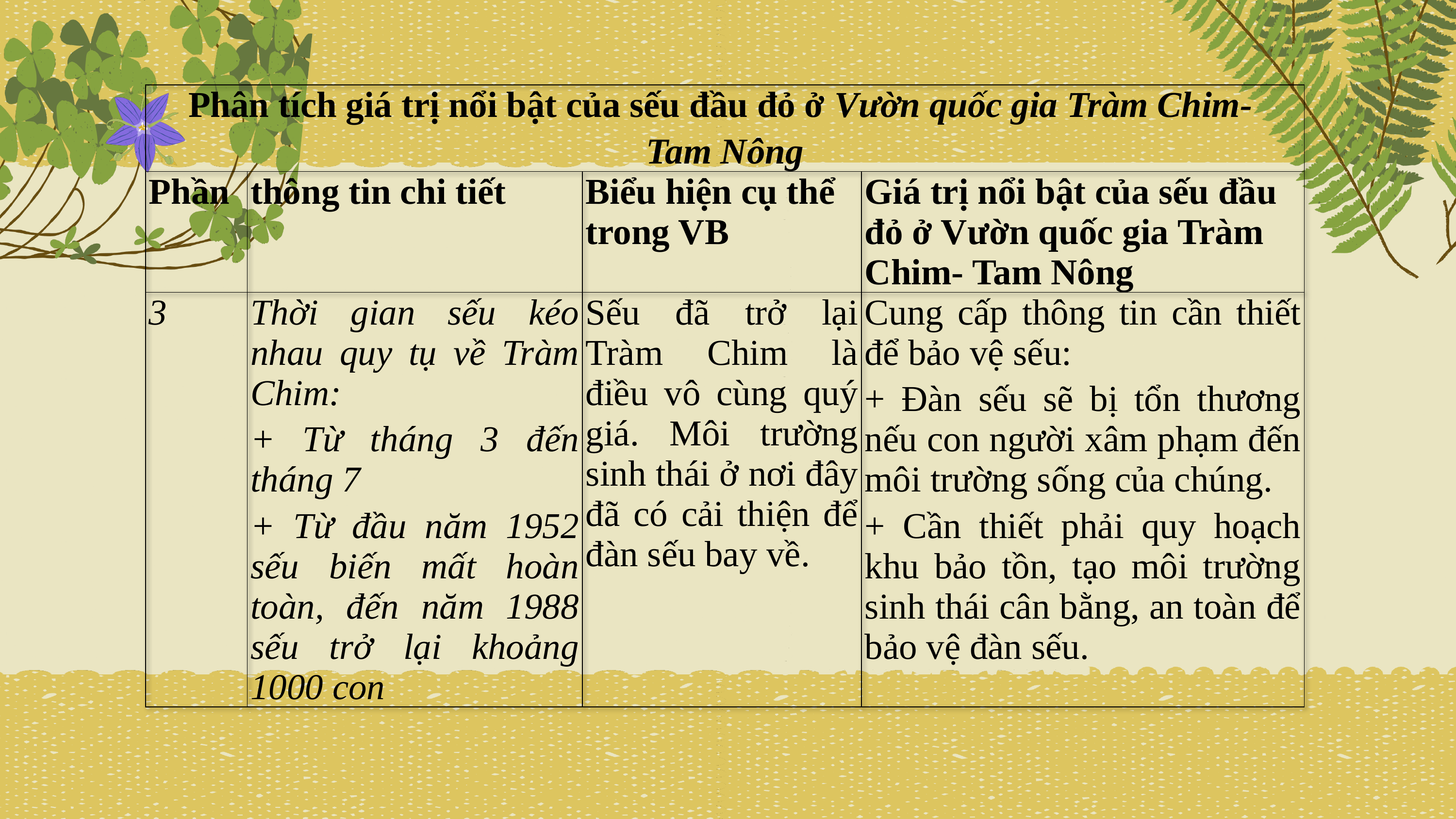

| Phân tích giá trị nổi bật của sếu đầu đỏ ở Vườn quốc gia Tràm Chim- Tam Nông |  |  |  |
| --- | --- | --- | --- |
| Phần | thông tin chi tiết | Biểu hiện cụ thể trong VB | Giá trị nổi bật của sếu đầu đỏ ở Vườn quốc gia Tràm Chim- Tam Nông |
| 3 | Thời gian sếu kéo nhau quy tụ về Tràm Chim: + Từ tháng 3 đến tháng 7 + Từ đầu năm 1952 sếu biến mất hoàn toàn, đến năm 1988 sếu trở lại khoảng 1000 con | Sếu đã trở lại Tràm Chim là điều vô cùng quý giá. Môi trường sinh thái ở nơi đây đã có cải thiện để đàn sếu bay về. | Cung cấp thông tin cần thiết để bảo vệ sếu: + Đàn sếu sẽ bị tổn thương nếu con người xâm phạm đến môi trường sống của chúng. + Cần thiết phải quy hoạch khu bảo tồn, tạo môi trường sinh thái cân bằng, an toàn để bảo vệ đàn sếu. |